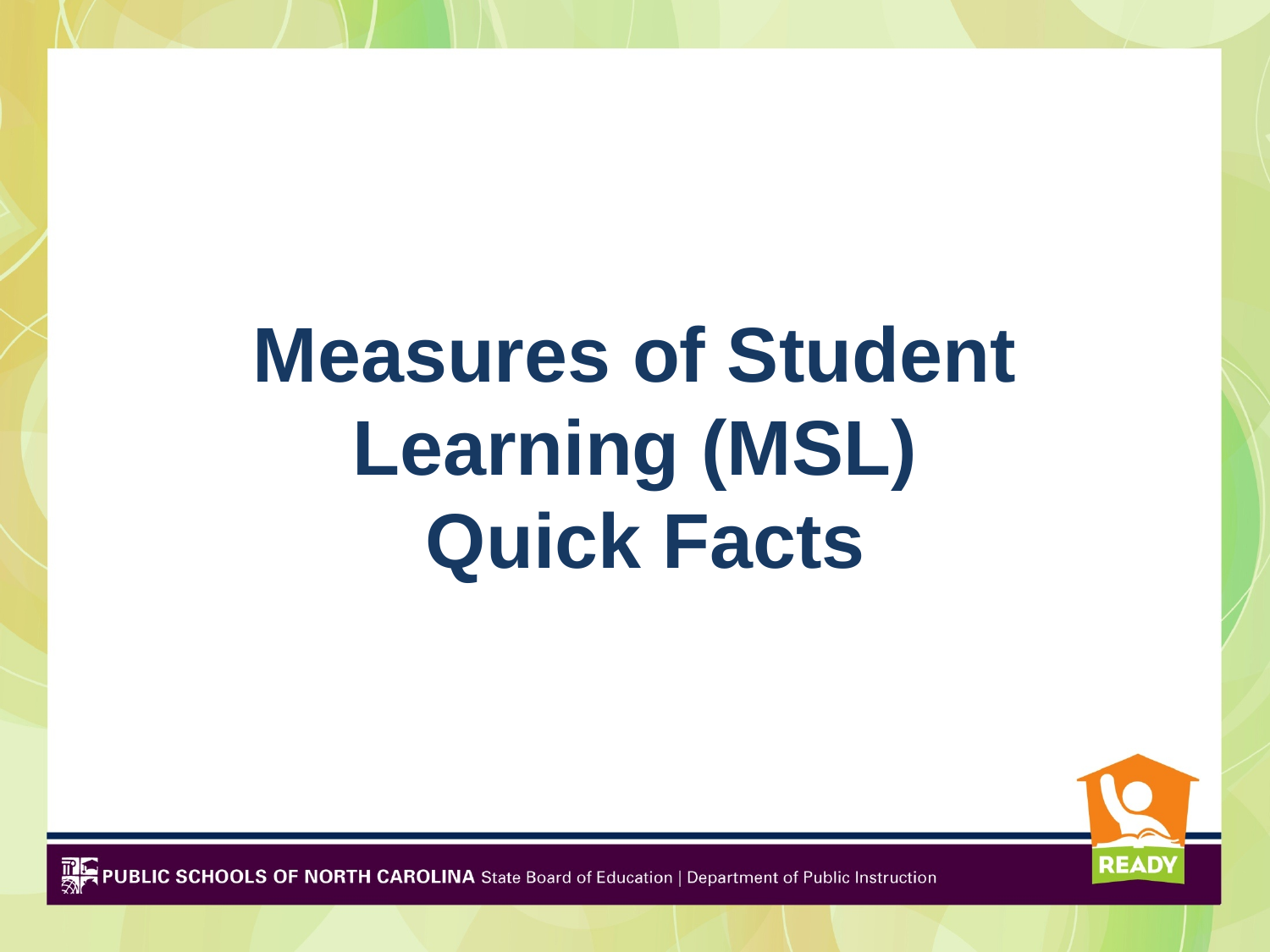

# Measures of Student Learning (MSL) Quick Facts